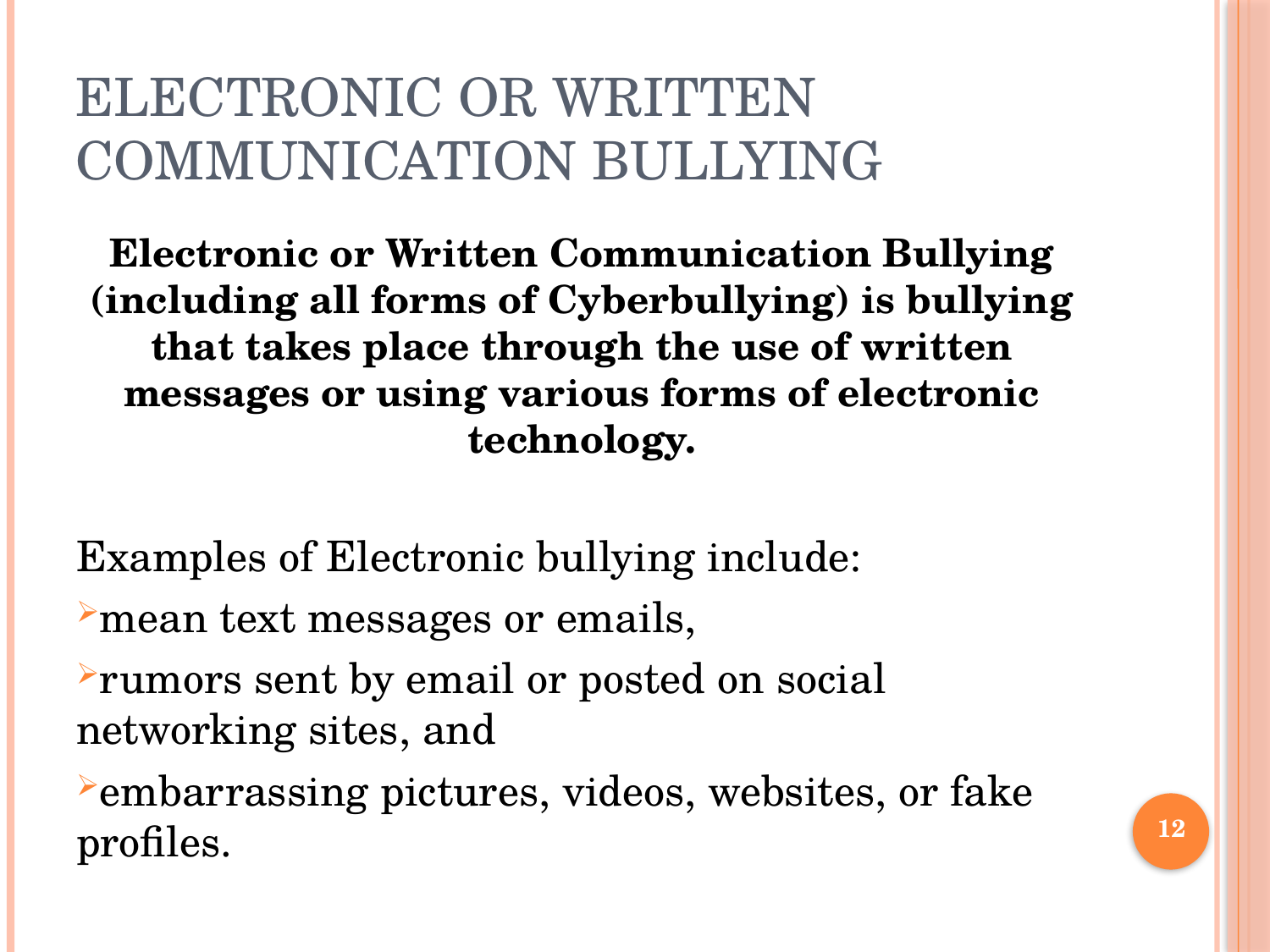

# Electronic or Written Communication Bullying
Electronic or Written Communication Bullying (including all forms of Cyberbullying) is bullying that takes place through the use of written messages or using various forms of electronic technology.

Examples of Electronic bullying include:
mean text messages or emails,
rumors sent by email or posted on social networking sites, and
embarrassing pictures, videos, websites, or fake profiles.

12